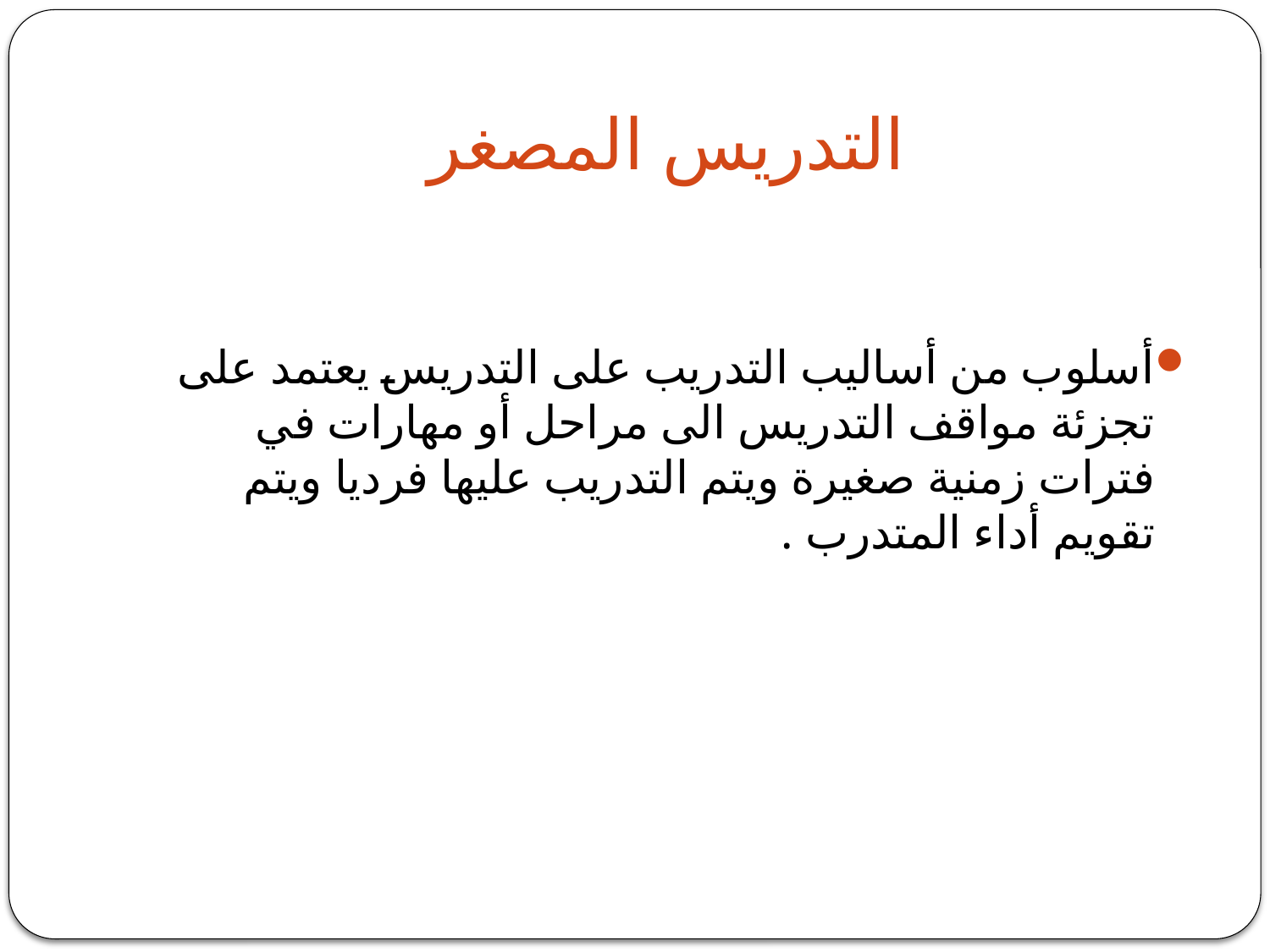

# التدريس المصغر

أسلوب من أساليب التدريب على التدريس يعتمد على تجزئة مواقف التدريس الى مراحل أو مهارات في فترات زمنية صغيرة ويتم التدريب عليها فرديا ويتم تقويم أداء المتدرب .